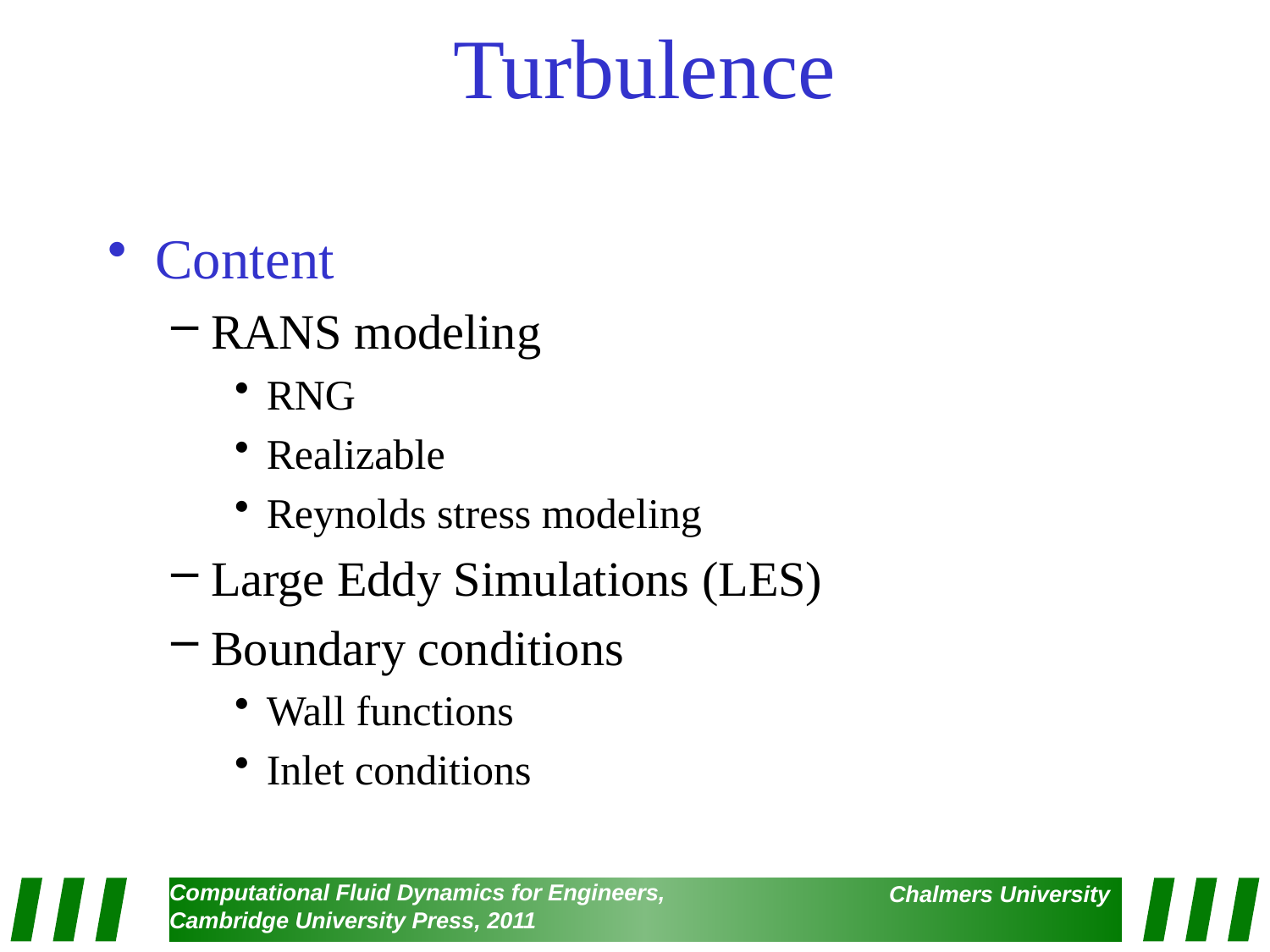

# Turbulence
Content
RANS modeling
RNG
Realizable
Reynolds stress modeling
Large Eddy Simulations (LES)
Boundary conditions
Wall functions
Inlet conditions